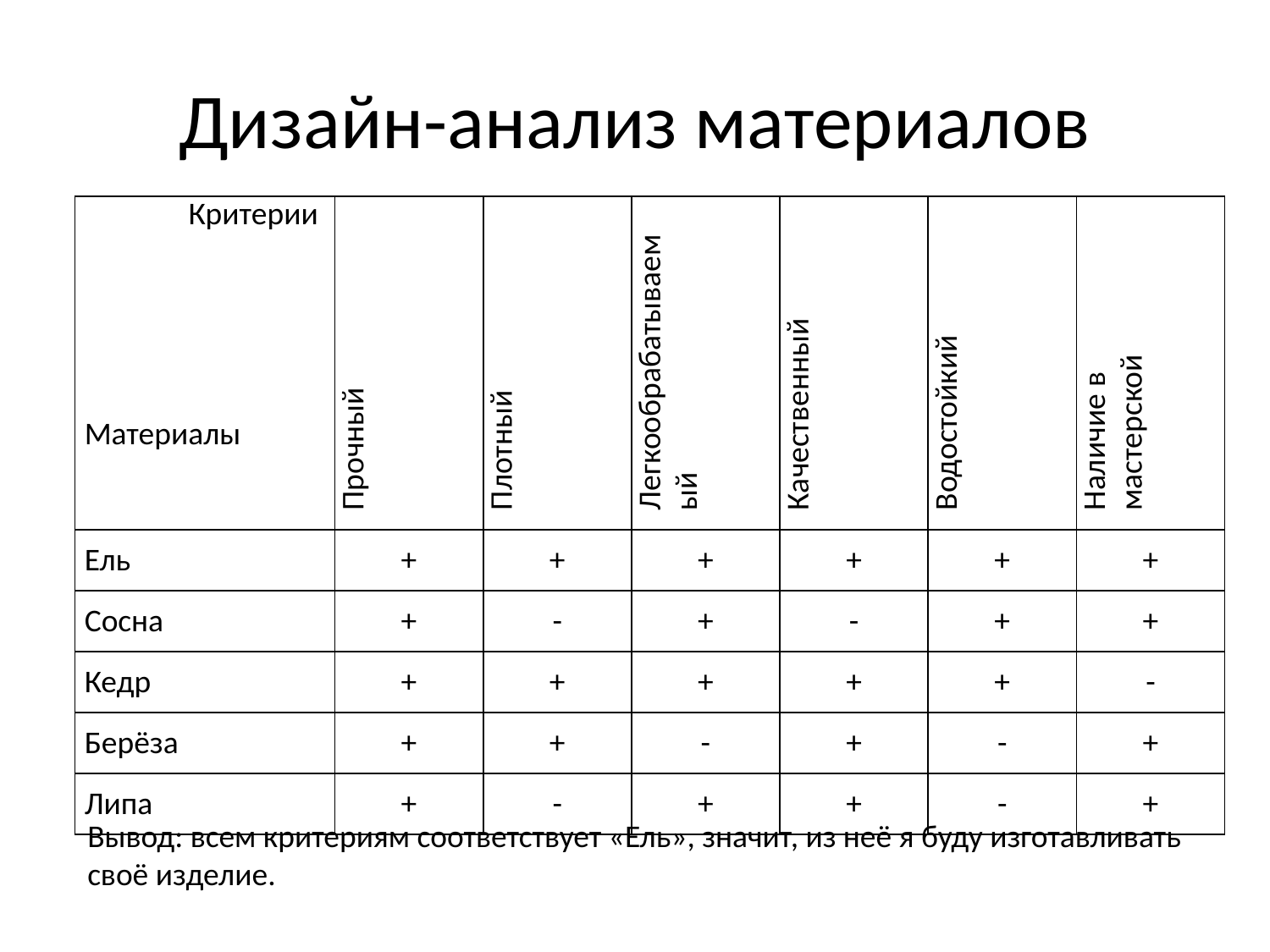

# Дизайн-анализ материалов
| Критерии           Материалы | Прочный | Плотный | Легкообрабатываемый | Качественный | Водостойкий | Наличие в мастерской |
| --- | --- | --- | --- | --- | --- | --- |
| Ель | + | + | + | + | + | + |
| Сосна | + | - | + | - | + | + |
| Кедр | + | + | + | + | + | - |
| Берёза | + | + | - | + | - | + |
| Липа | + | - | + | + | - | + |
Вывод: всем критериям соответствует «Ель», значит, из неё я буду изготавливать своё изделие.